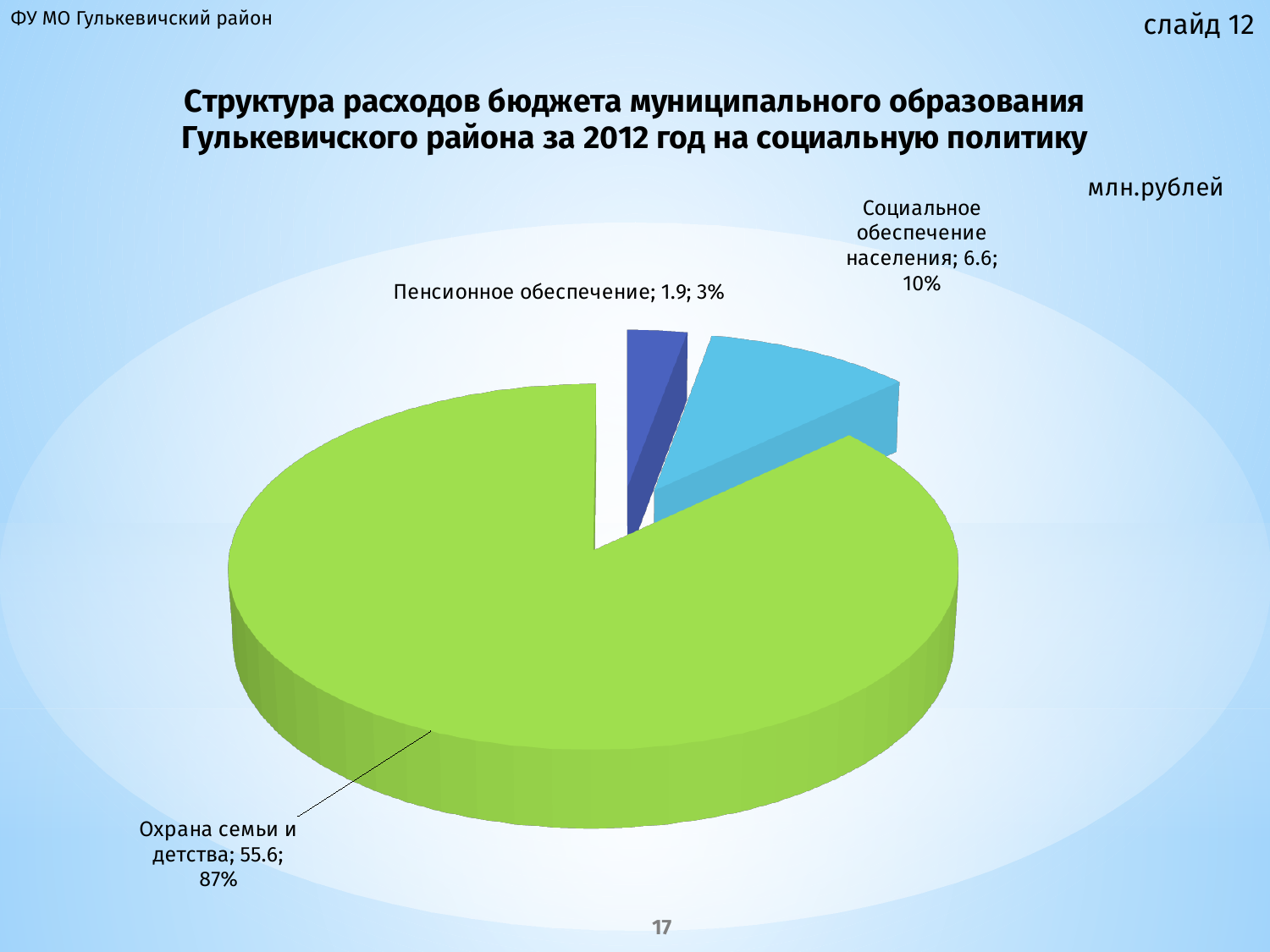

слайд 12
ФУ МО Гулькевичский район

[unsupported chart]

17